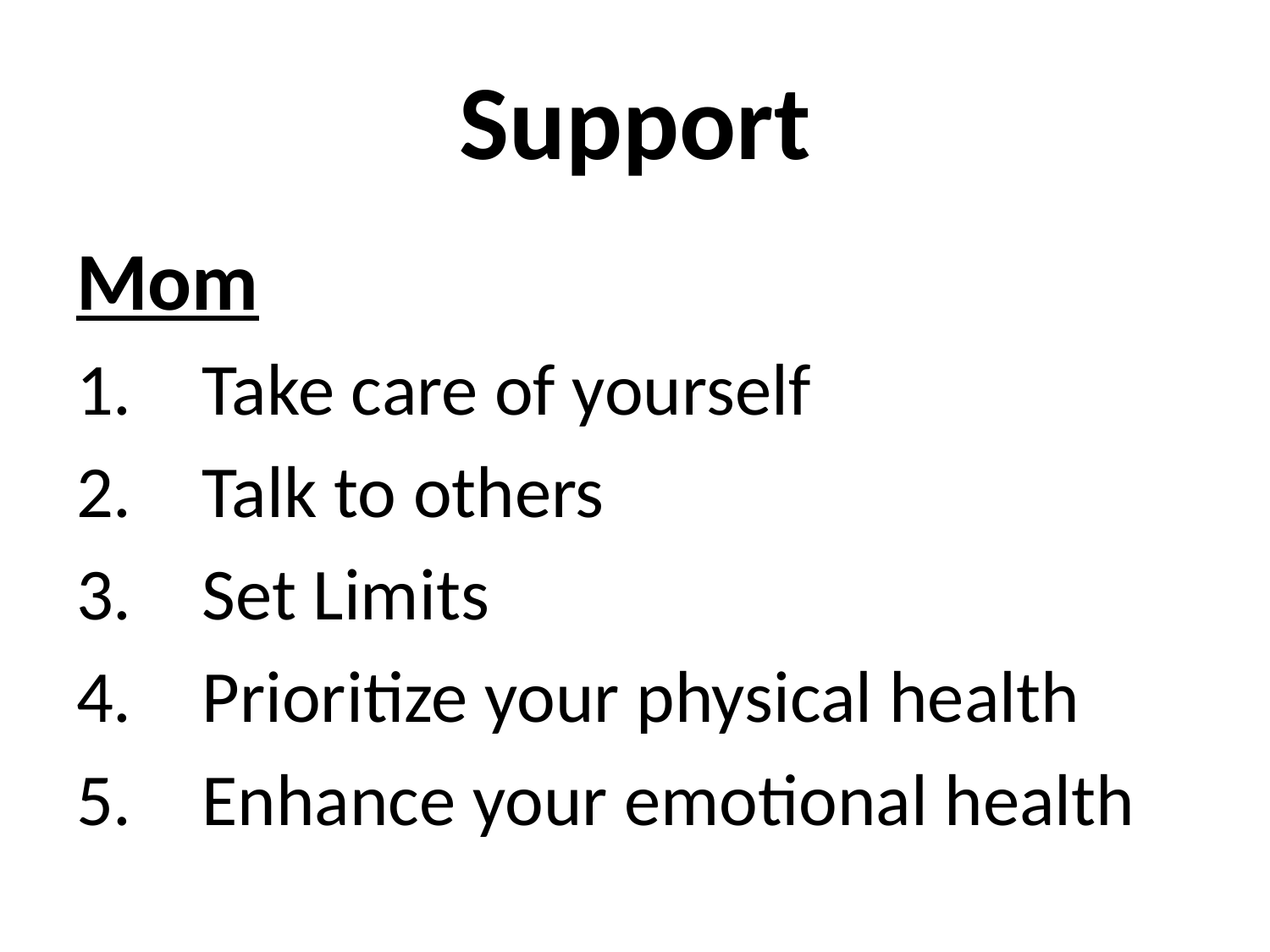

# Support
Mom
Take care of yourself
Talk to others
Set Limits
Prioritize your physical health
Enhance your emotional health